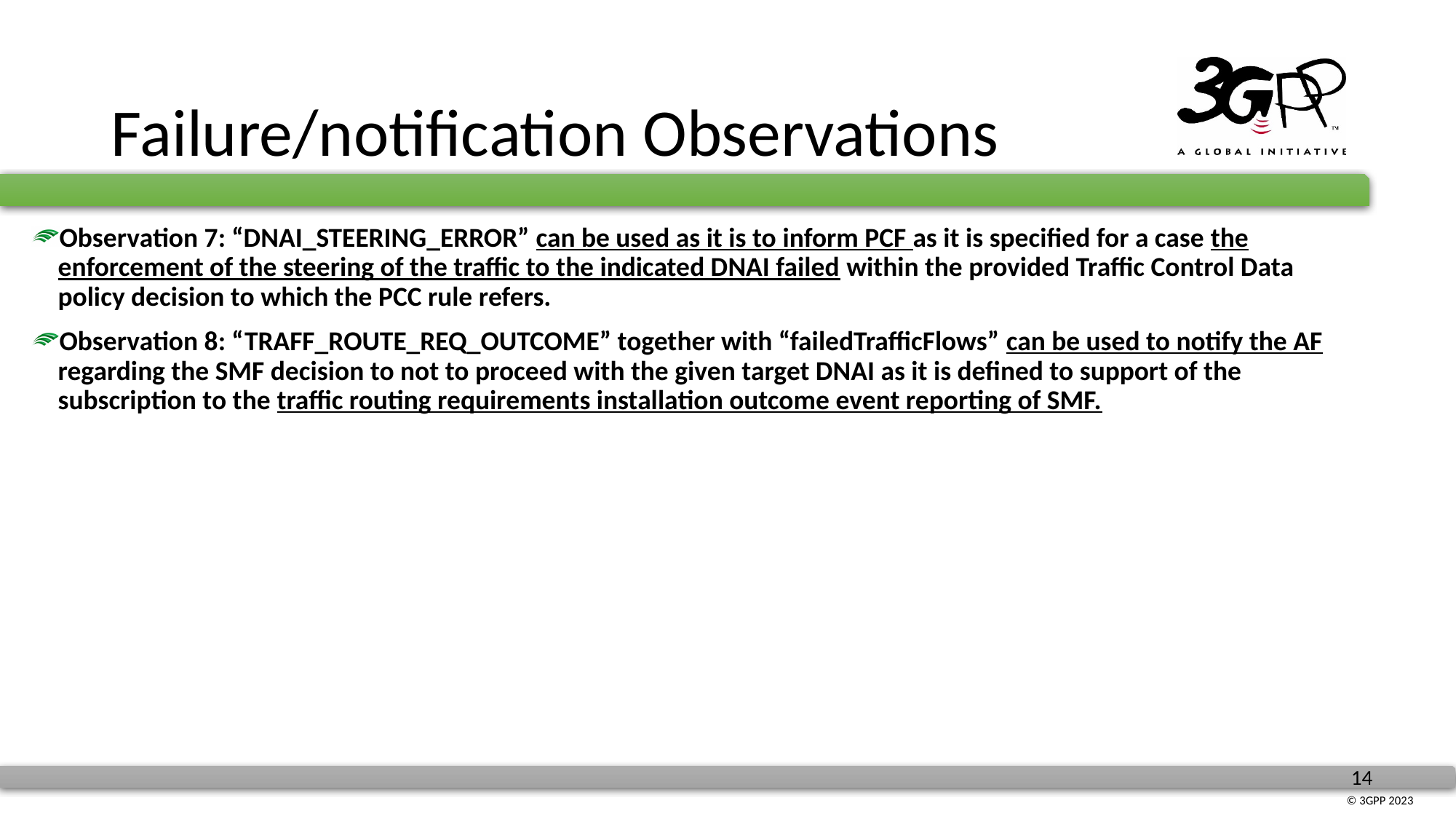

# Failure/notification Observations
Observation 7: “DNAI_STEERING_ERROR” can be used as it is to inform PCF as it is specified for a case the enforcement of the steering of the traffic to the indicated DNAI failed within the provided Traffic Control Data policy decision to which the PCC rule refers.
Observation 8: “TRAFF_ROUTE_REQ_OUTCOME” together with “failedTrafficFlows” can be used to notify the AF regarding the SMF decision to not to proceed with the given target DNAI as it is defined to support of the subscription to the traffic routing requirements installation outcome event reporting of SMF.